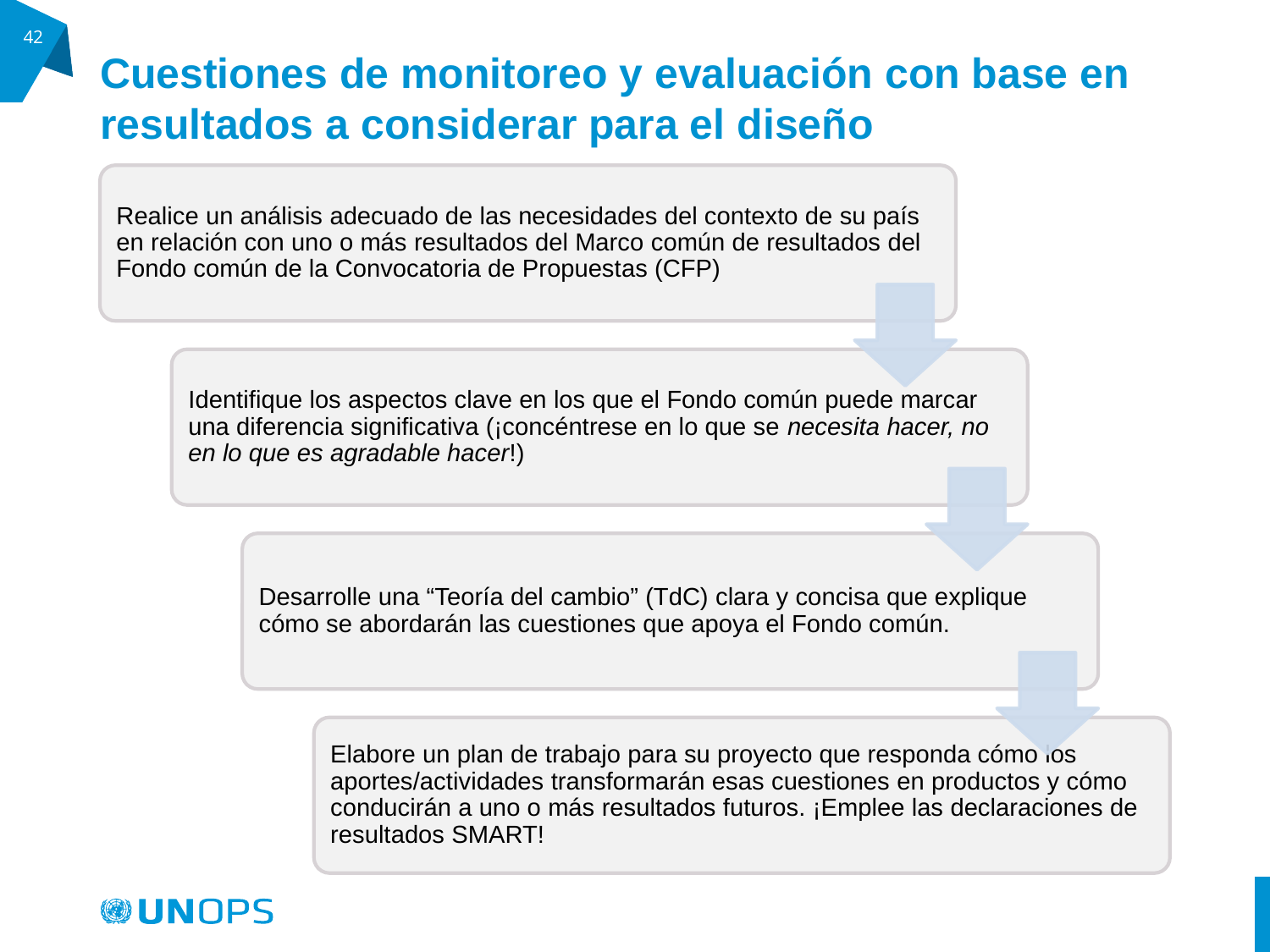

42
# Cuestiones de monitoreo y evaluación con base en resultados a considerar para el diseño
Realice un análisis adecuado de las necesidades del contexto de su país en relación con uno o más resultados del Marco común de resultados del Fondo común de la Convocatoria de Propuestas (CFP)
Identifique los aspectos clave en los que el Fondo común puede marcar una diferencia significativa (¡concéntrese en lo que se necesita hacer, no en lo que es agradable hacer!)
Desarrolle una “Teoría del cambio” (TdC) clara y concisa que explique cómo se abordarán las cuestiones que apoya el Fondo común.
Elabore un plan de trabajo para su proyecto que responda cómo los aportes/actividades transformarán esas cuestiones en productos y cómo conducirán a uno o más resultados futuros. ¡Emplee las declaraciones de resultados SMART!